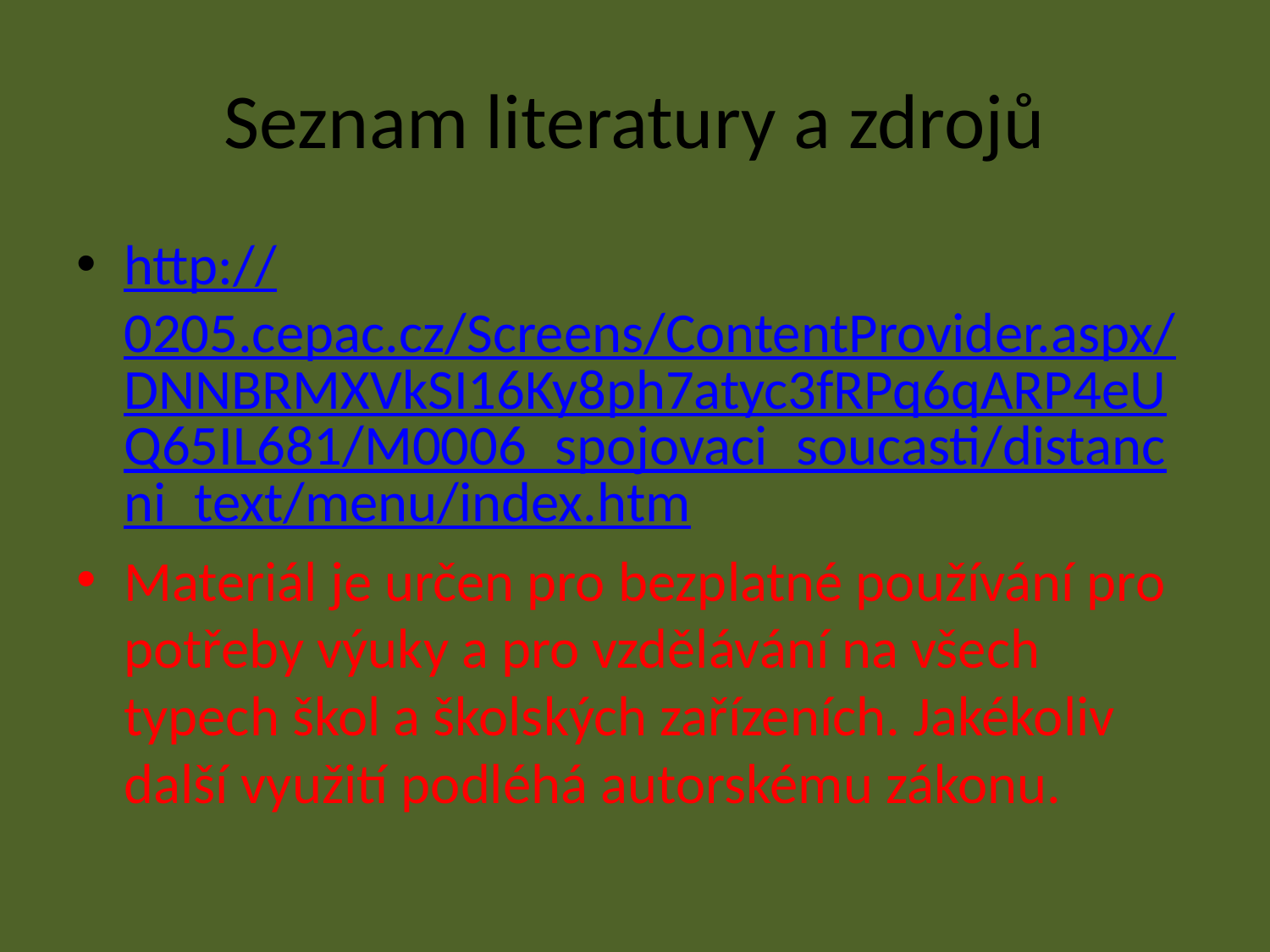

# Seznam literatury a zdrojů
http://0205.cepac.cz/Screens/ContentProvider.aspx/DNNBRMXVkSI16Ky8ph7atyc3fRPq6qARP4eUQ65IL681/M0006_spojovaci_soucasti/distancni_text/menu/index.htm
Materiál je určen pro bezplatné používání pro potřeby výuky a pro vzdělávání na všech typech škol a školských zařízeních. Jakékoliv další využití podléhá autorskému zákonu.